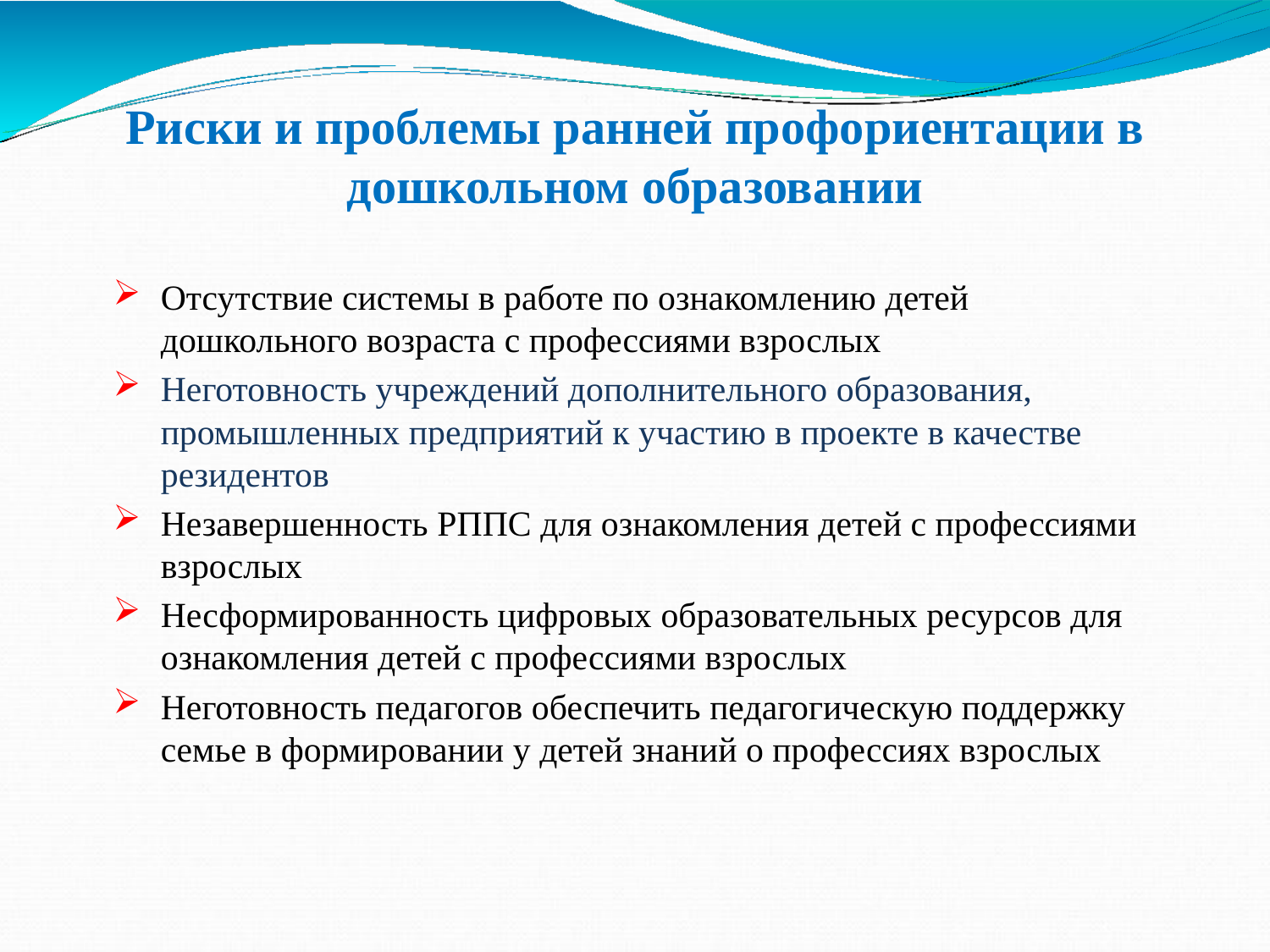

# Риски и проблемы ранней профориентации в дошкольном образовании
Отсутствие системы в работе по ознакомлению детей дошкольного возраста с профессиями взрослых
Неготовность учреждений дополнительного образования, промышленных предприятий к участию в проекте в качестве резидентов
Незавершенность РППС для ознакомления детей с профессиями взрослых
Несформированность цифровых образовательных ресурсов для ознакомления детей с профессиями взрослых
Неготовность педагогов обеспечить педагогическую поддержку семье в формировании у детей знаний о профессиях взрослых